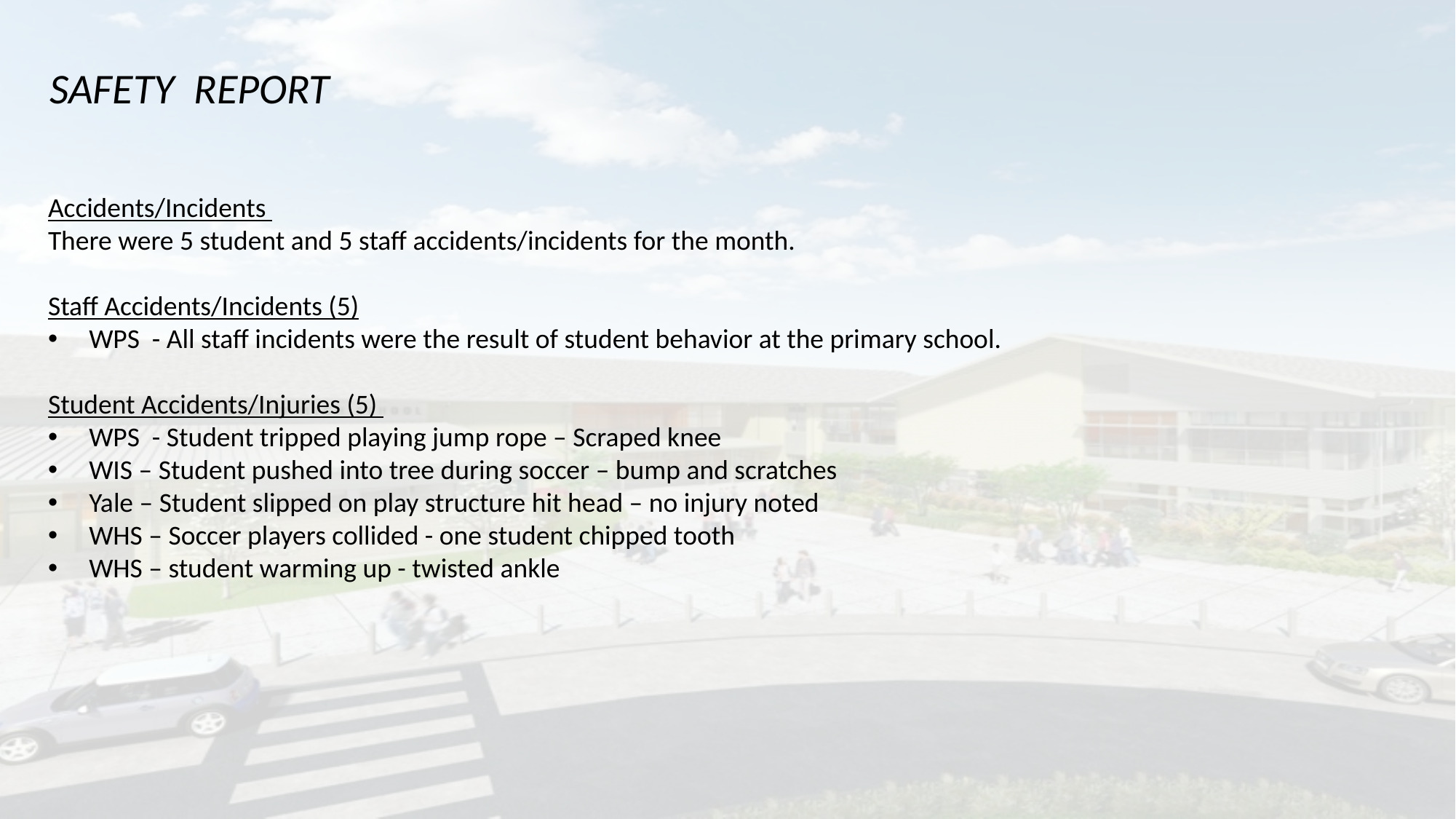

SAFETY  REPORT

Accidents/Incidents
There were 5 student and 5 staff accidents/incidents for the month.

Staff Accidents/Incidents (5)
WPS  - All staff incidents were the result of student behavior at the primary school.

Student Accidents/Injuries (5)
WPS  - Student tripped playing jump rope – Scraped knee
WIS – Student pushed into tree during soccer – bump and scratches
Yale – Student slipped on play structure hit head – no injury noted
WHS – Soccer players collided - one student chipped tooth
WHS – student warming up - twisted ankle